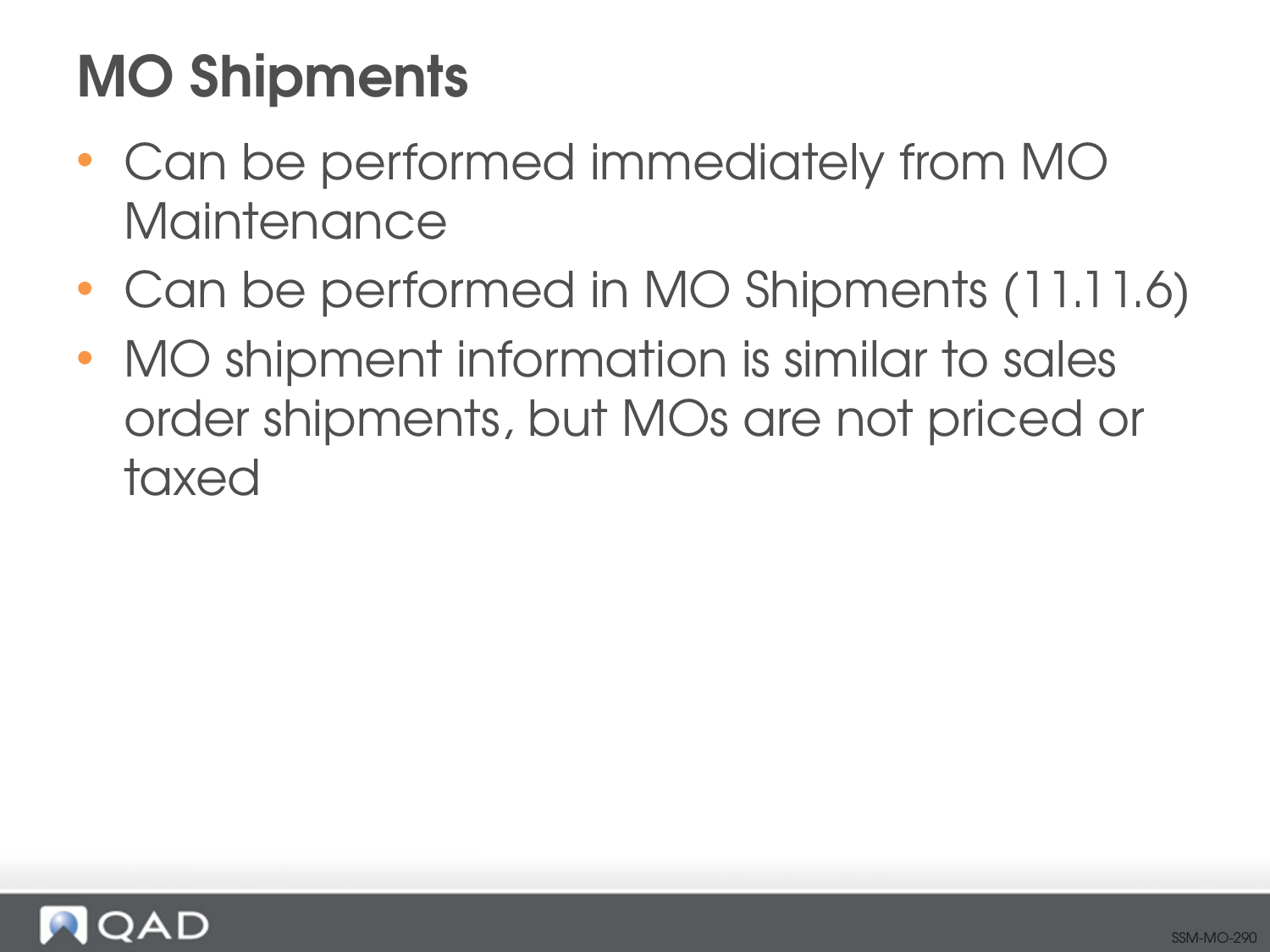

# MO Shipments
Can be performed immediately from MO Maintenance
Can be performed in MO Shipments (11.11.6)
MO shipment information is similar to sales order shipments, but MOs are not priced or taxed

SSM-MO-290